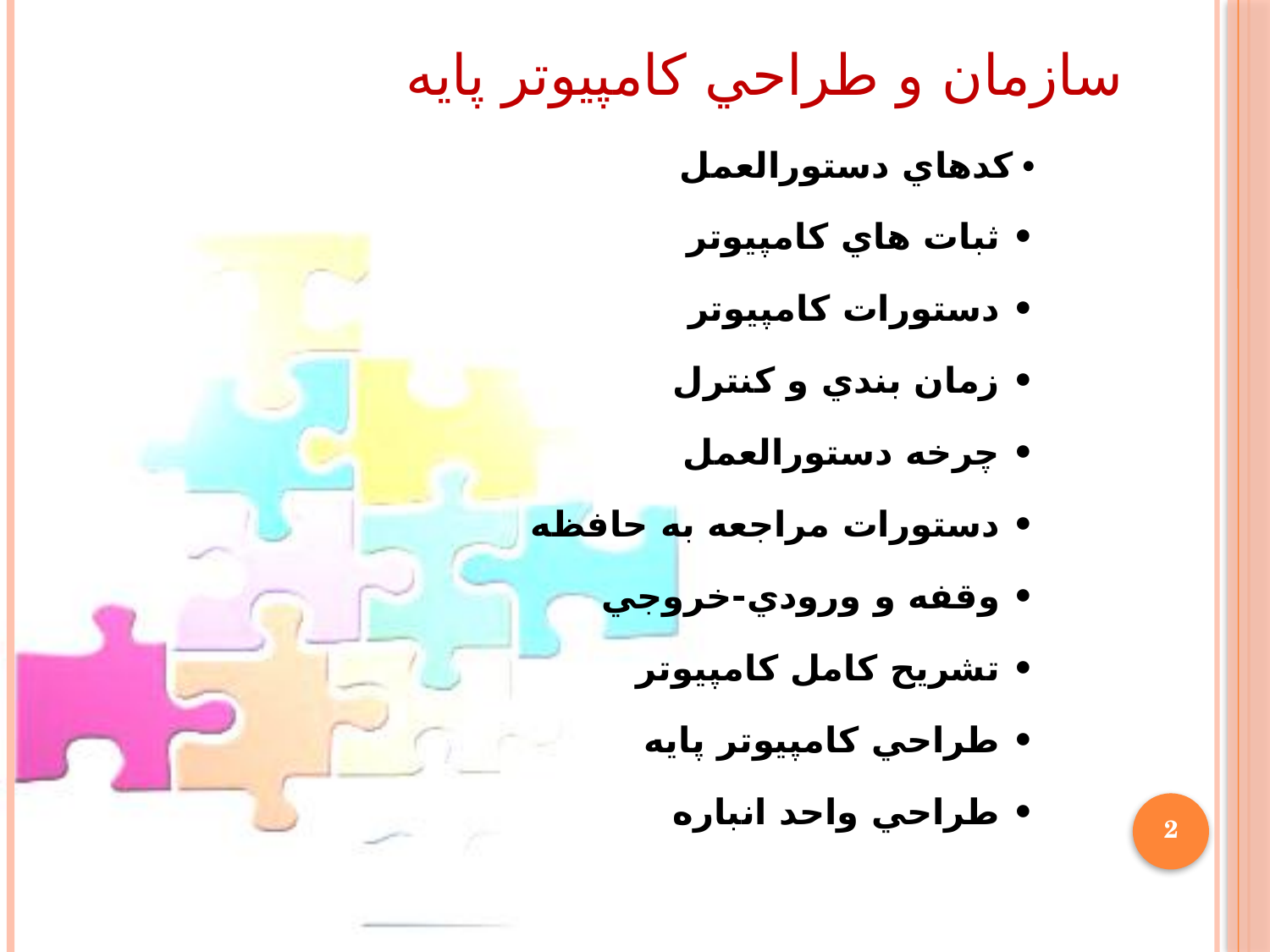

# سازمان و طراحي کامپيوتر پايه
• کدهاي دستورالعمل

• ثبات هاي کامپيوتر

• دستورات کامپيوتر

• زمان بندي و کنترل

• چرخه دستورالعمل

• دستورات مراجعه به حافظه

• وقفه و ورودي-خروجي

• تشريح کامل کامپيوتر

• طراحي کامپيوتر پايه

• طراحي واحد انباره

2